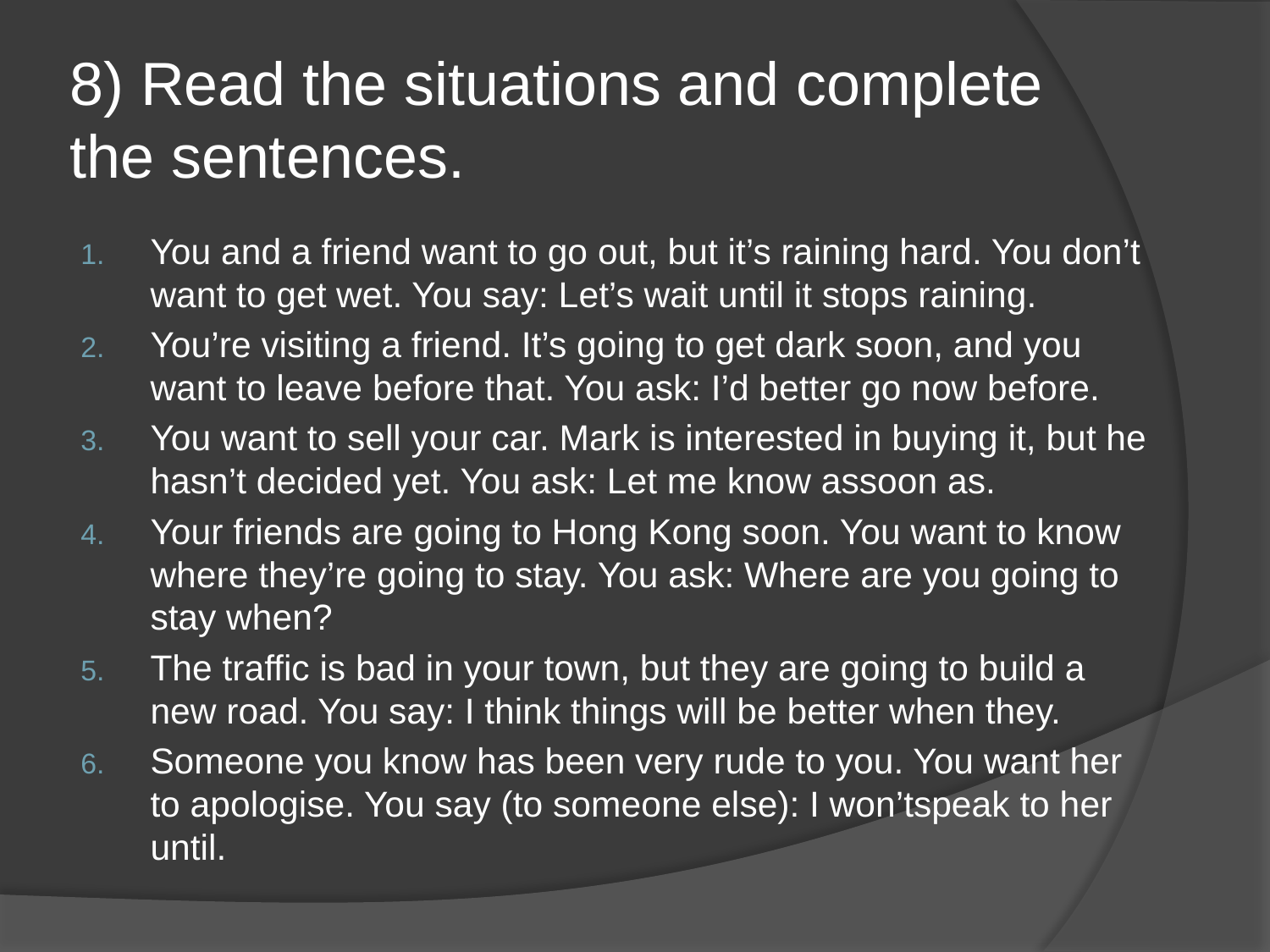

# 8) Read the situations and complete the sentences.
You and a friend want to go out, but it’s raining hard. You don’t want to get wet. You say: Let’s wait until it stops raining.
You’re visiting a friend. It’s going to get dark soon, and you want to leave before that. You ask: I’d better go now before.
You want to sell your car. Mark is interested in buying it, but he hasn’t decided yet. You ask: Let me know assoon as.
Your friends are going to Hong Kong soon. You want to know where they’re going to stay. You ask: Where are you going to stay when?
The traffic is bad in your town, but they are going to build a new road. You say: I think things will be better when they.
Someone you know has been very rude to you. You want her to apologise. You say (to someone else): I won’tspeak to her until.